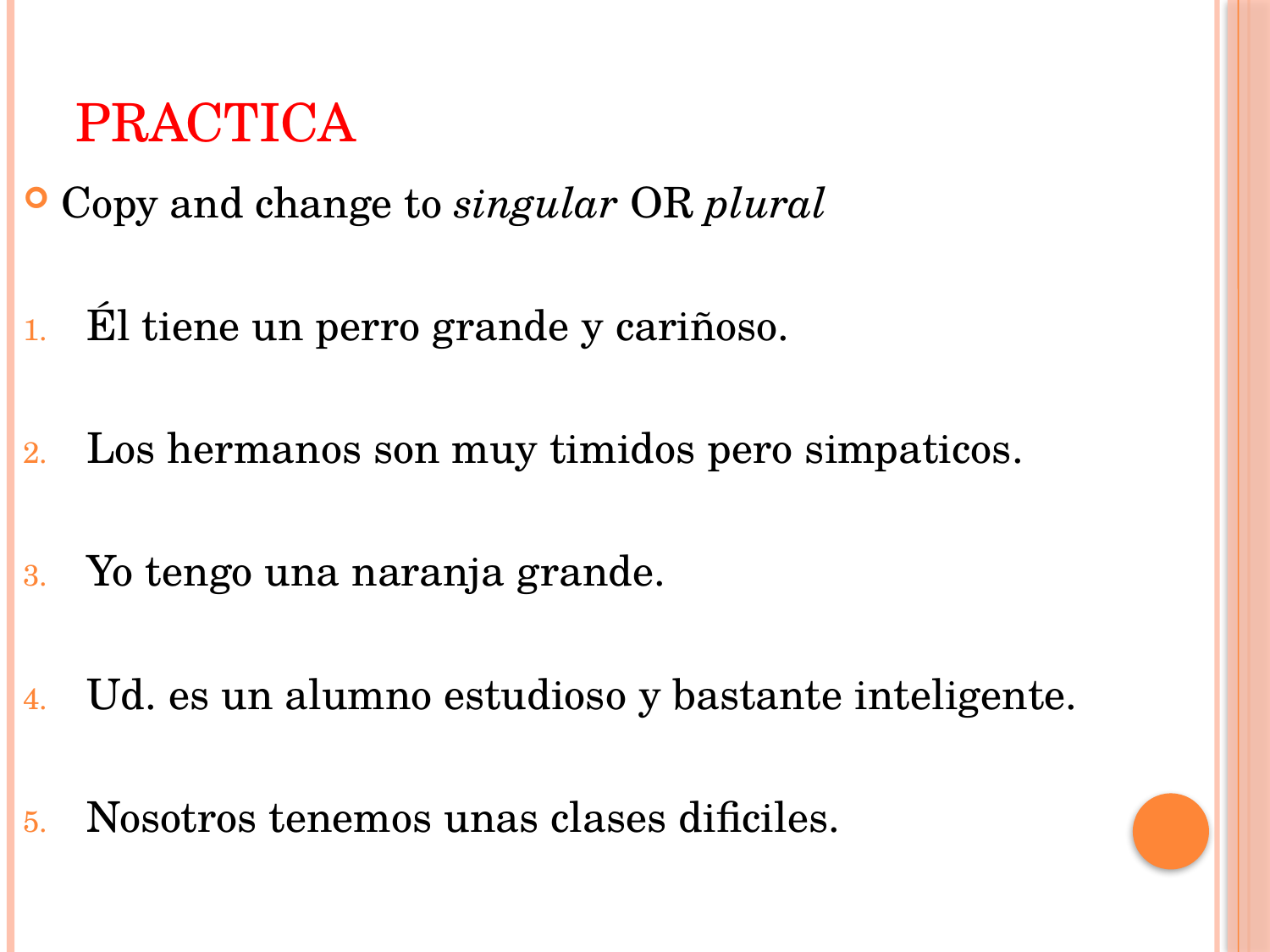

# PRACTICA
Copy and change to singular OR plural

Él tiene un perro grande y cariñoso.

Los hermanos son muy timidos pero simpaticos.

Yo tengo una naranja grande.

Ud. es un alumno estudioso y bastante inteligente.

Nosotros tenemos unas clases dificiles.